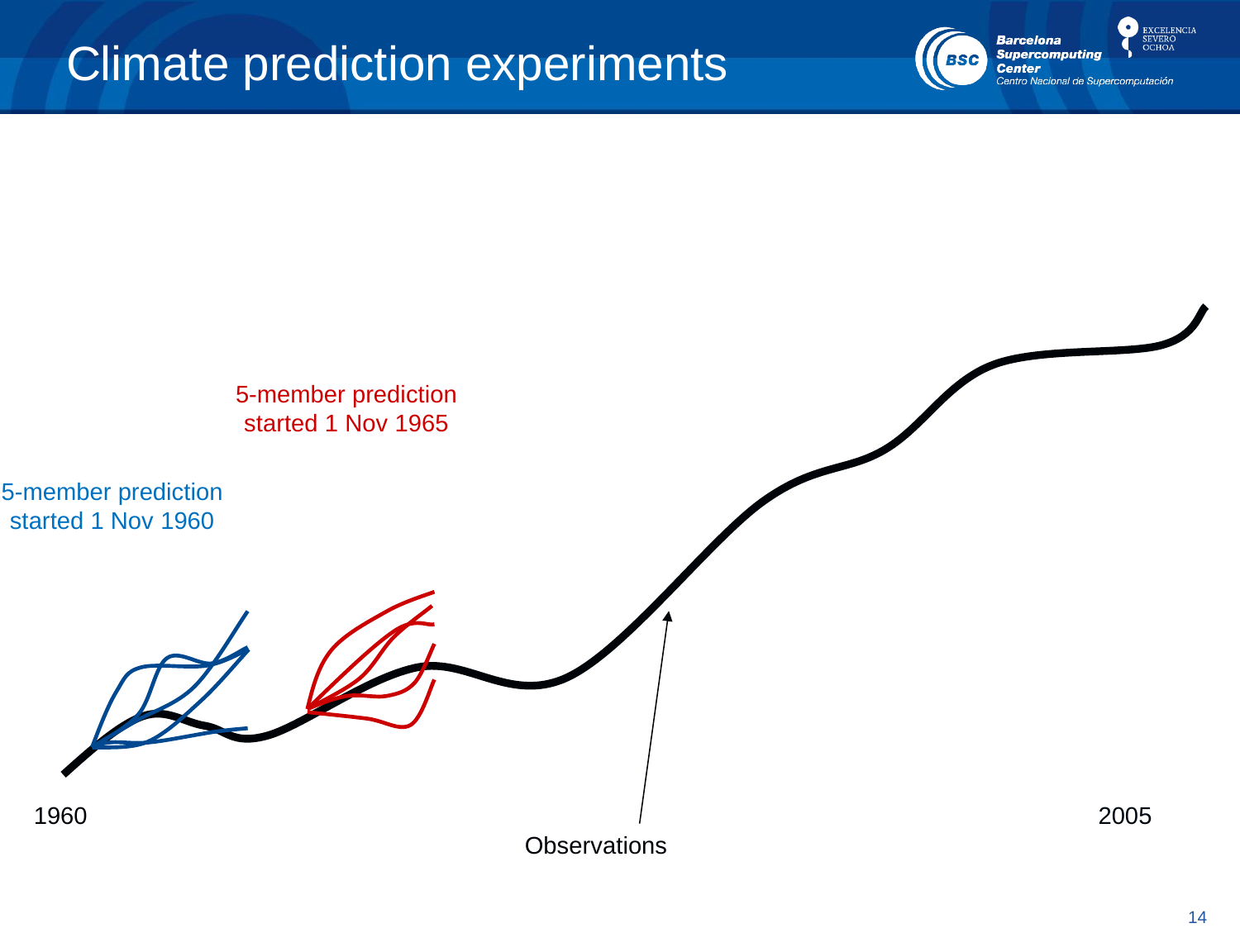

# Climate prediction experiments

5-member prediction started 1 Nov 1965
5-member prediction started 1 Nov 1960

 1960
 2005
Observations